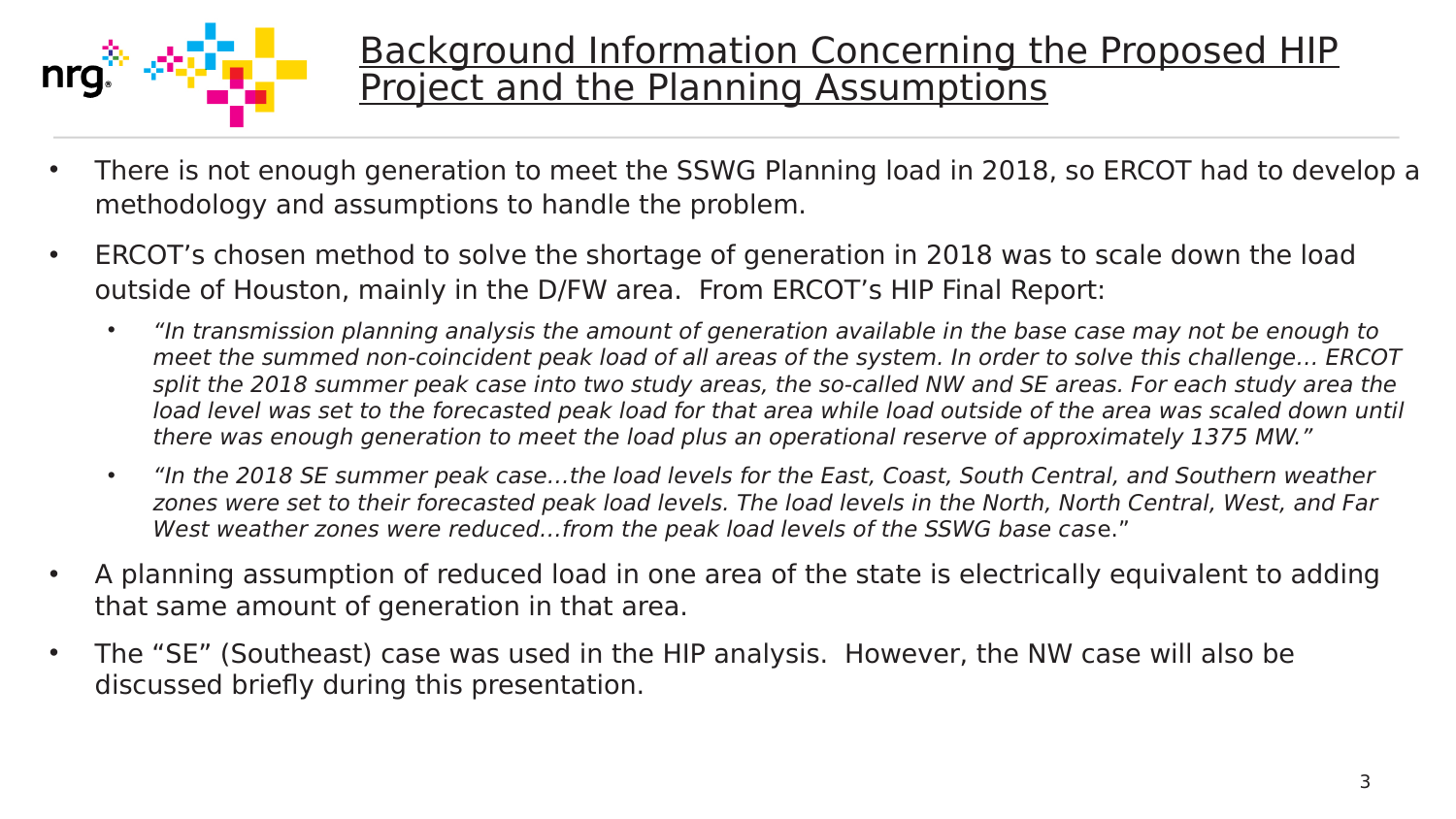

# Background Information Concerning the Proposed HIP Project and the Planning Assumptions
There is not enough generation to meet the SSWG Planning load in 2018, so ERCOT had to develop a methodology and assumptions to handle the problem.
ERCOT’s chosen method to solve the shortage of generation in 2018 was to scale down the load outside of Houston, mainly in the D/FW area.  From ERCOT’s HIP Final Report:
“In transmission planning analysis the amount of generation available in the base case may not be enough to meet the summed non-coincident peak load of all areas of the system. In order to solve this challenge… ERCOT split the 2018 summer peak case into two study areas, the so-called NW and SE areas. For each study area the load level was set to the forecasted peak load for that area while load outside of the area was scaled down until there was enough generation to meet the load plus an operational reserve of approximately 1375 MW.”
“In the 2018 SE summer peak case…the load levels for the East, Coast, South Central, and Southern weather zones were set to their forecasted peak load levels. The load levels in the North, North Central, West, and Far West weather zones were reduced…from the peak load levels of the SSWG base case.”
A planning assumption of reduced load in one area of the state is electrically equivalent to adding that same amount of generation in that area.
The “SE” (Southeast) case was used in the HIP analysis.  However, the NW case will also be discussed briefly during this presentation.